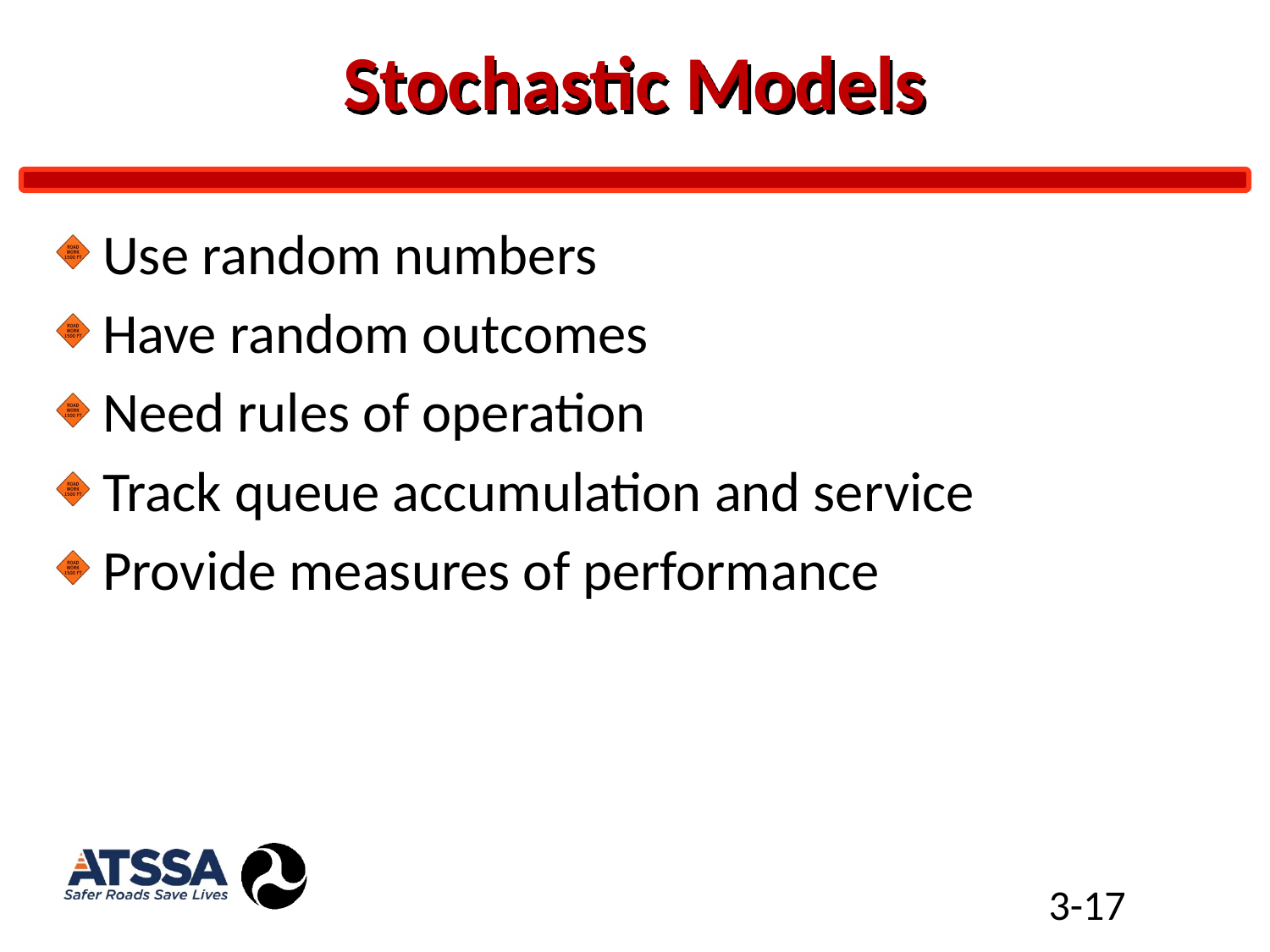

# Stochastic Models
Use random numbers
Have random outcomes
Need rules of operation
Track queue accumulation and service
Provide measures of performance